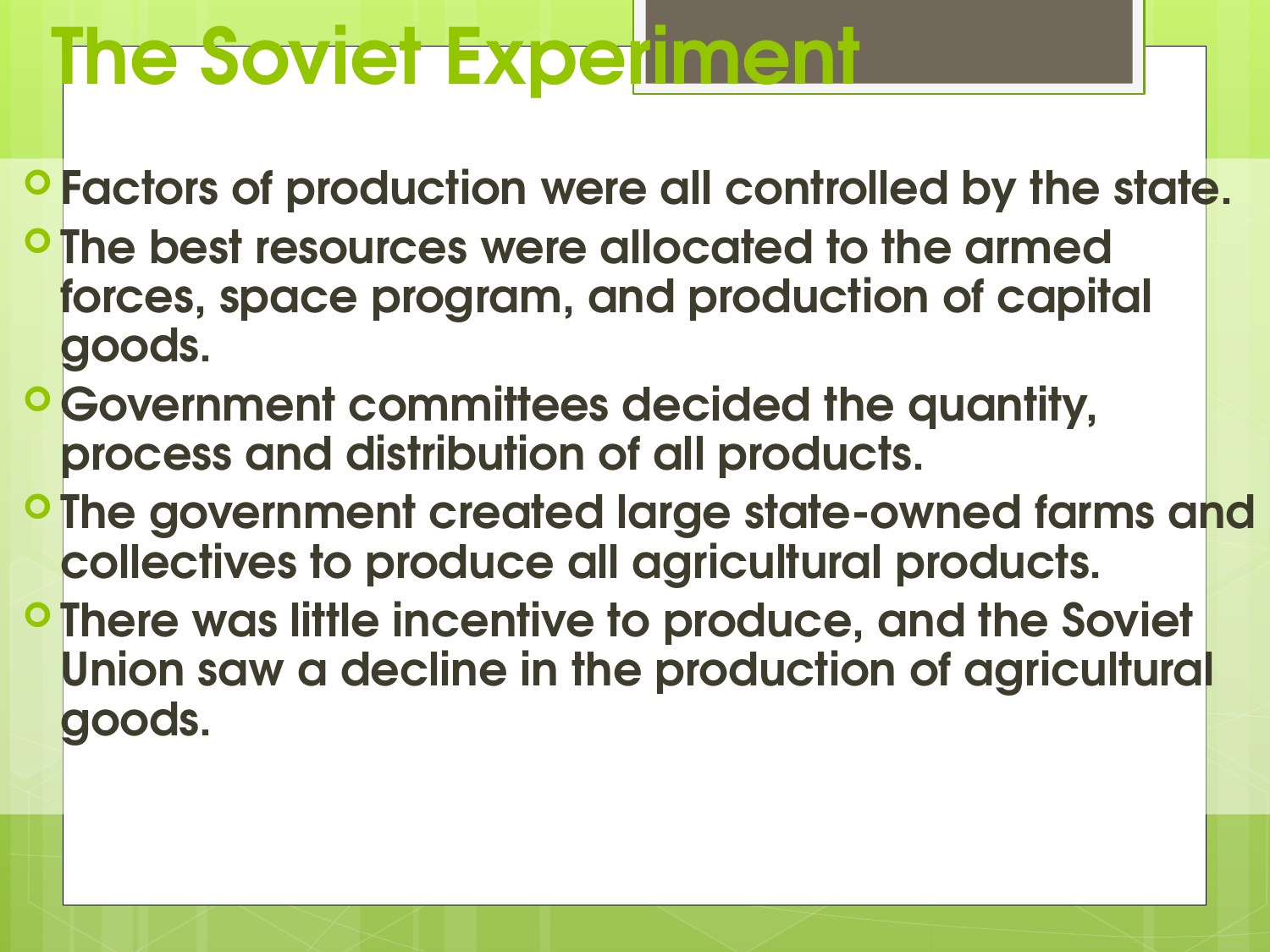

# The Soviet Experiment
Factors of production were all controlled by the state.
The best resources were allocated to the armed forces, space program, and production of capital goods.
Government committees decided the quantity, process and distribution of all products.
The government created large state-owned farms and collectives to produce all agricultural products.
There was little incentive to produce, and the Soviet Union saw a decline in the production of agricultural goods.